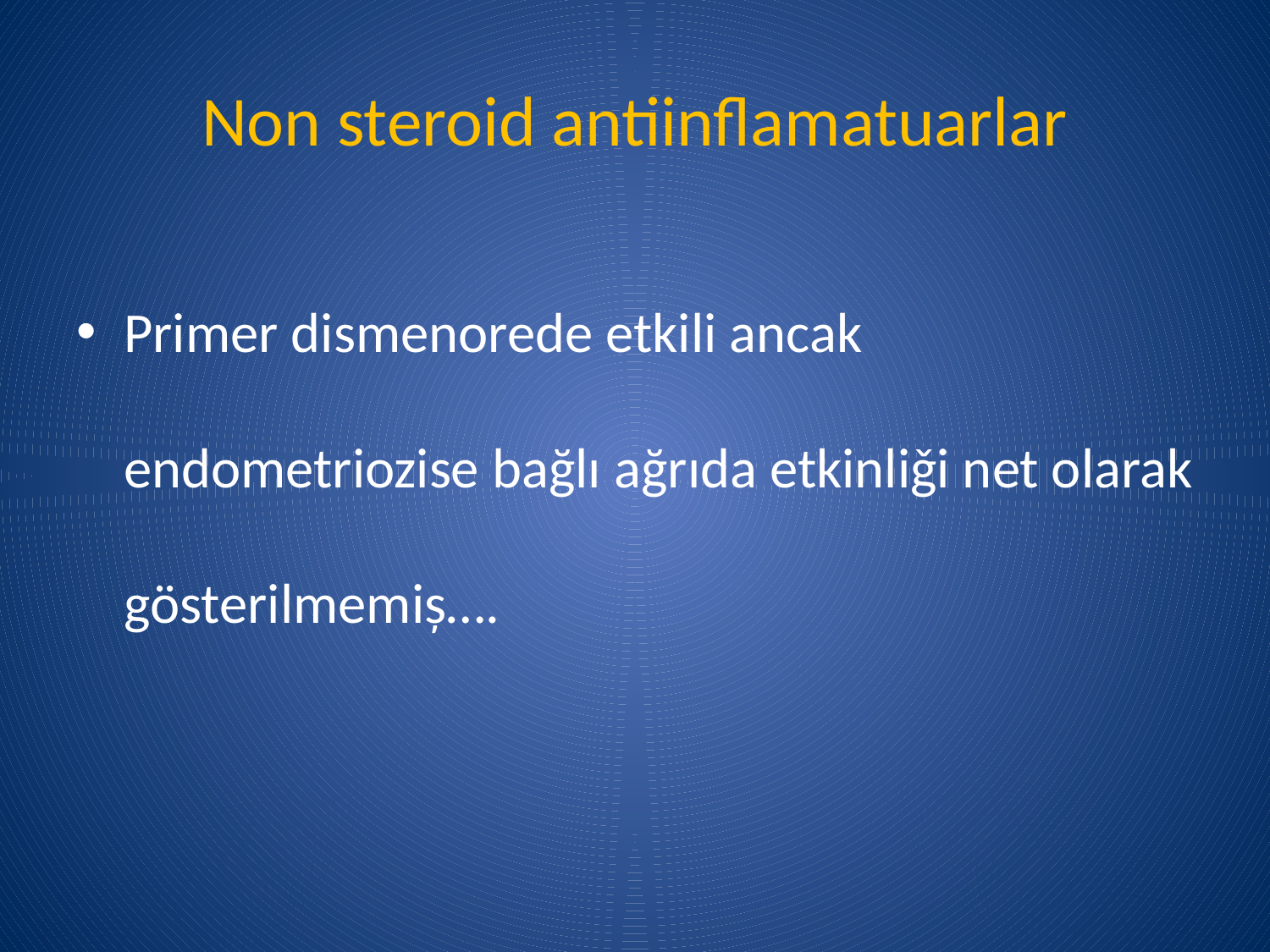

# Non steroid antiinflamatuarlar
Primer dismenorede etkili ancak endometriozise bağlı ağrıda etkinliǧi net olarak gösterilmemiș….